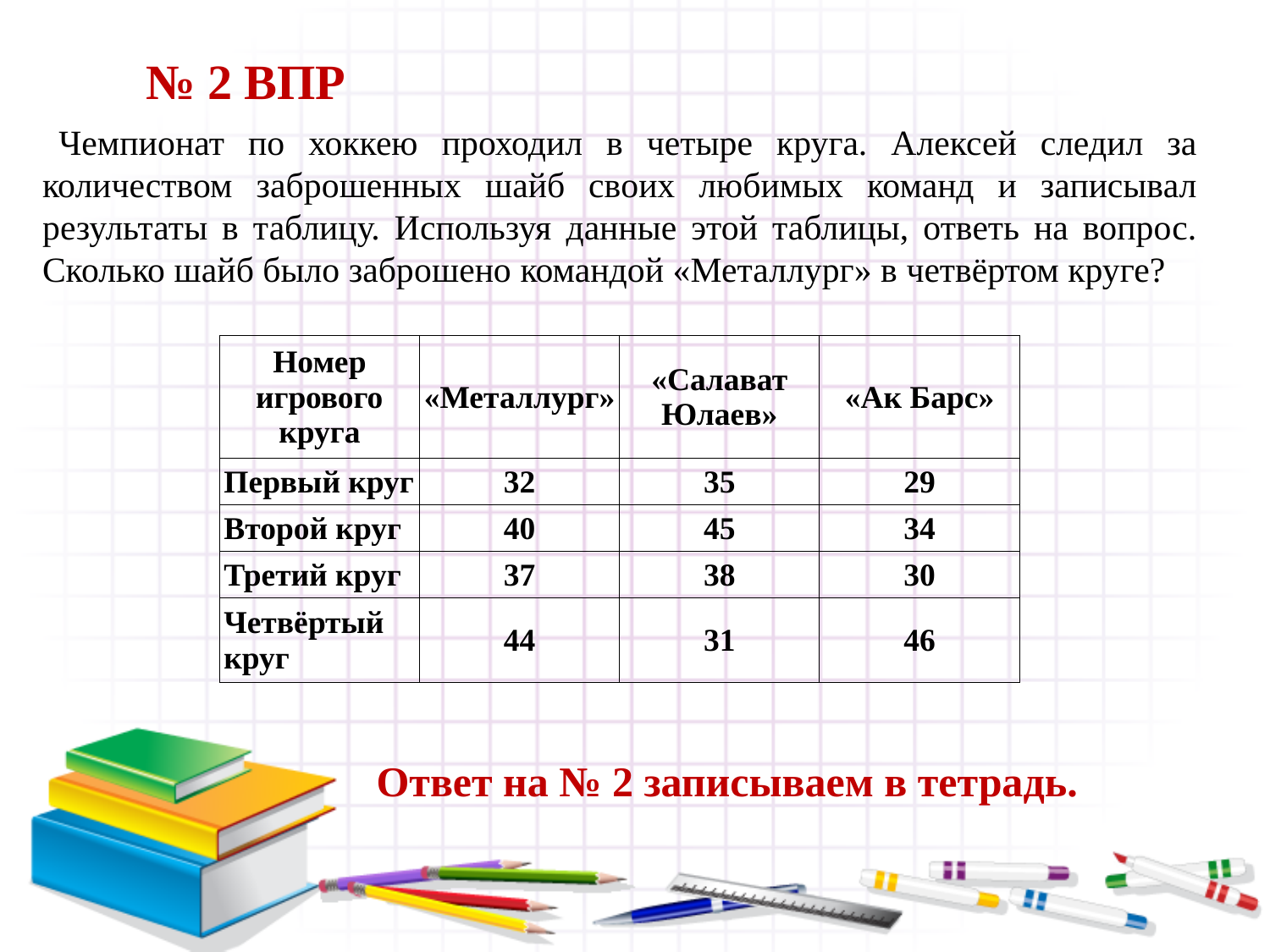

№ 2 ВПР
Чемпионат по хоккею проходил в четыре круга. Алексей следил за количеством заброшенных шайб своих любимых команд и записывал результаты в таблицу. Используя данные этой таблицы, ответь на вопрос. Сколько шайб было заброшено командой «Металлург» в четвёртом круге?
| Номер игрового круга | «Металлург» | «Салават Юлаев» | «Ак Барс» |
| --- | --- | --- | --- |
| Первый круг | 32 | 35 | 29 |
| Второй круг | 40 | 45 | 34 |
| Третий круг | 37 | 38 | 30 |
| Четвёртый круг | 44 | 31 | 46 |

Ответ на № 2 записываем в тетрадь.